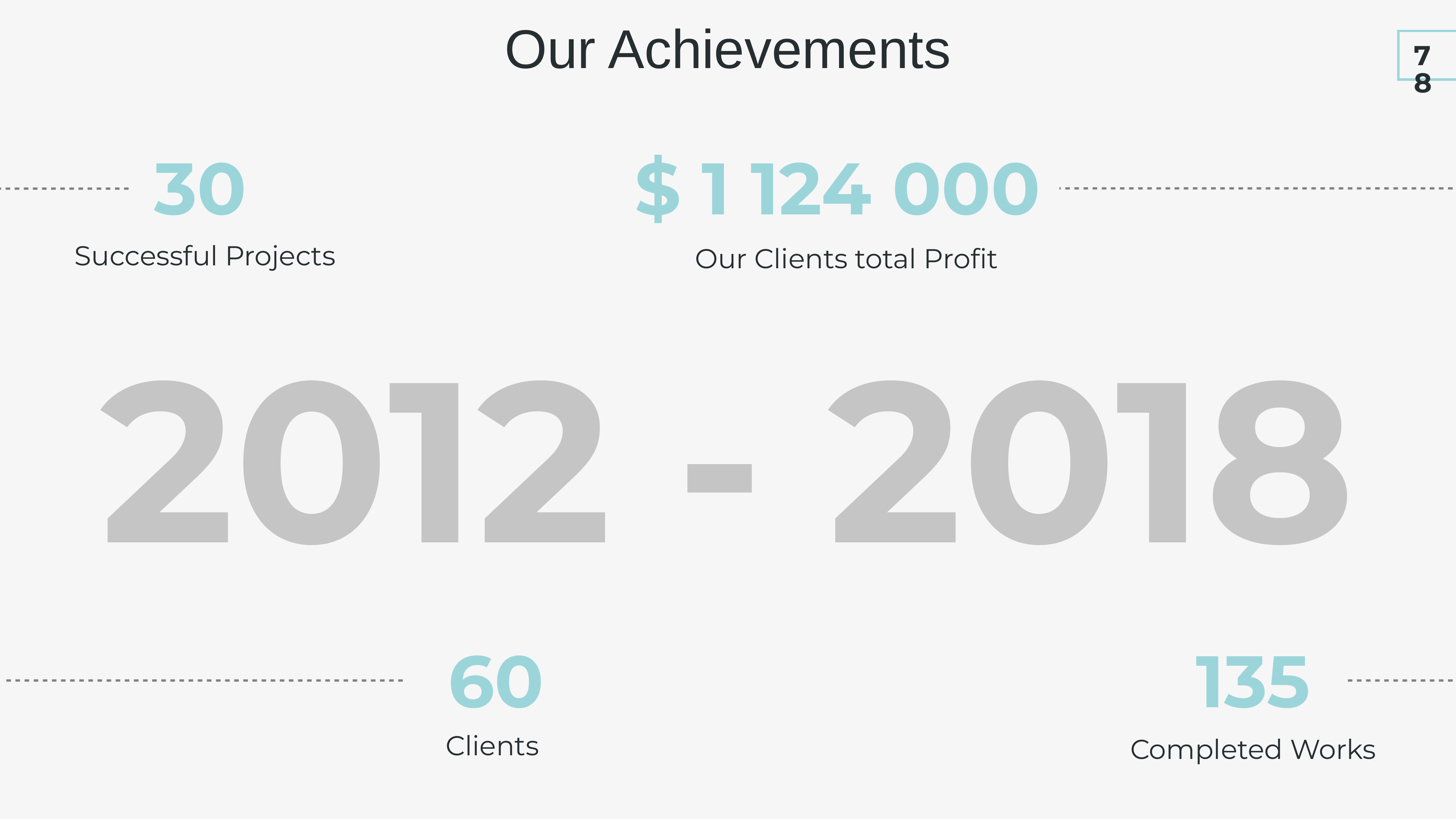

Our Achievements
78
30
$ 1 124 000

Successful Projects
Our Clients total Profit
2012 - 2018
135
60

Clients
Completed Works